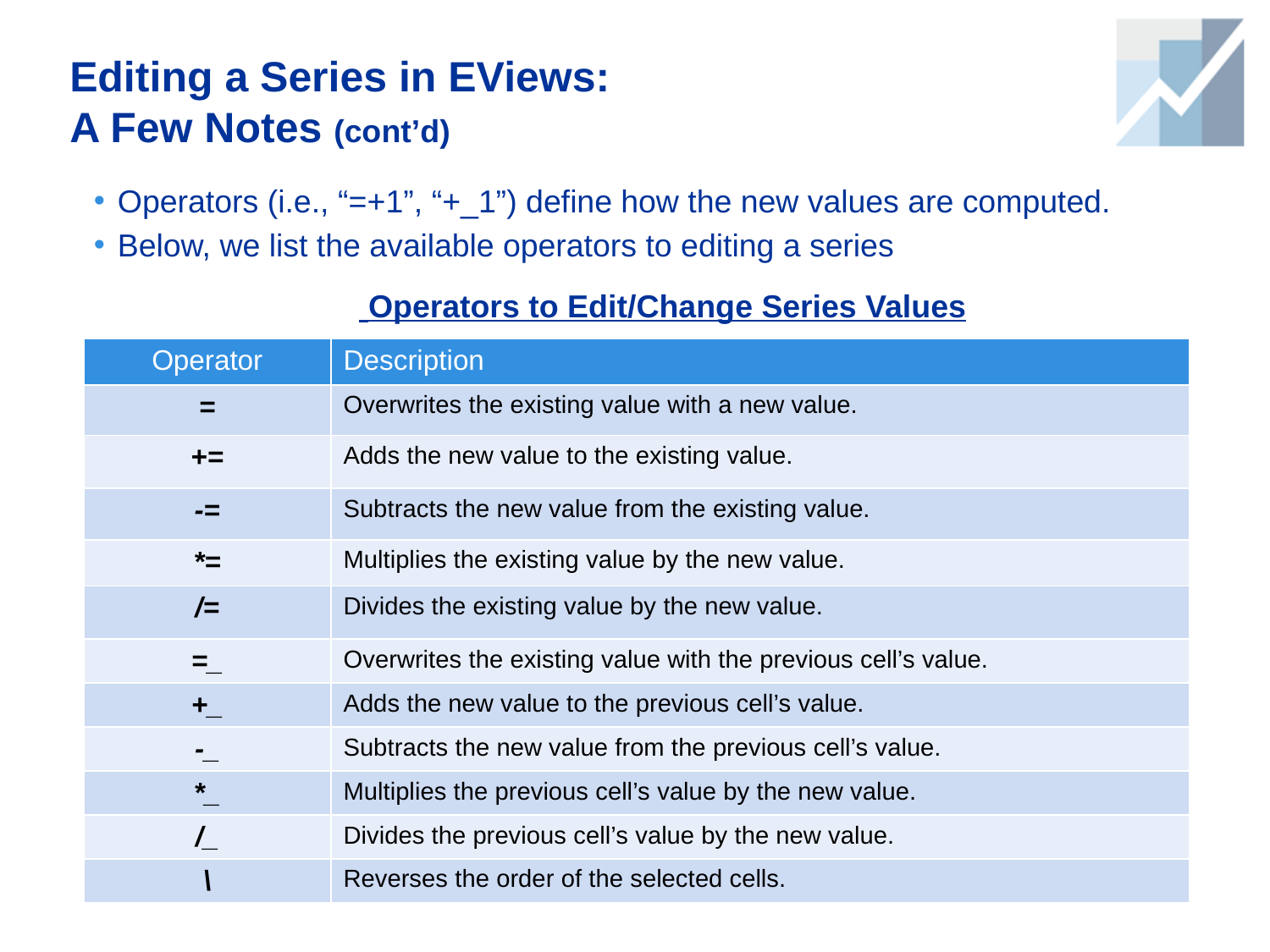

# Editing a Series in EViews: A Few Notes (cont’d)
Operators (i.e., “=+1”, “+_1”) define how the new values are computed.
Below, we list the available operators to editing a series

 Operators to Edit/Change Series Values

| Operator | Description |
| --- | --- |
| = | Overwrites the existing value with a new value. |
| += | Adds the new value to the existing value. |
| -= | Subtracts the new value from the existing value. |
| \*= | Multiplies the existing value by the new value. |
| /= | Divides the existing value by the new value. |
| =\_ | Overwrites the existing value with the previous cell’s value. |
| +\_ | Adds the new value to the previous cell’s value. |
| -\_ | Subtracts the new value from the previous cell’s value. |
| \*\_ | Multiplies the previous cell’s value by the new value. |
| /\_ | Divides the previous cell’s value by the new value. |
| \ | Reverses the order of the selected cells. |
55